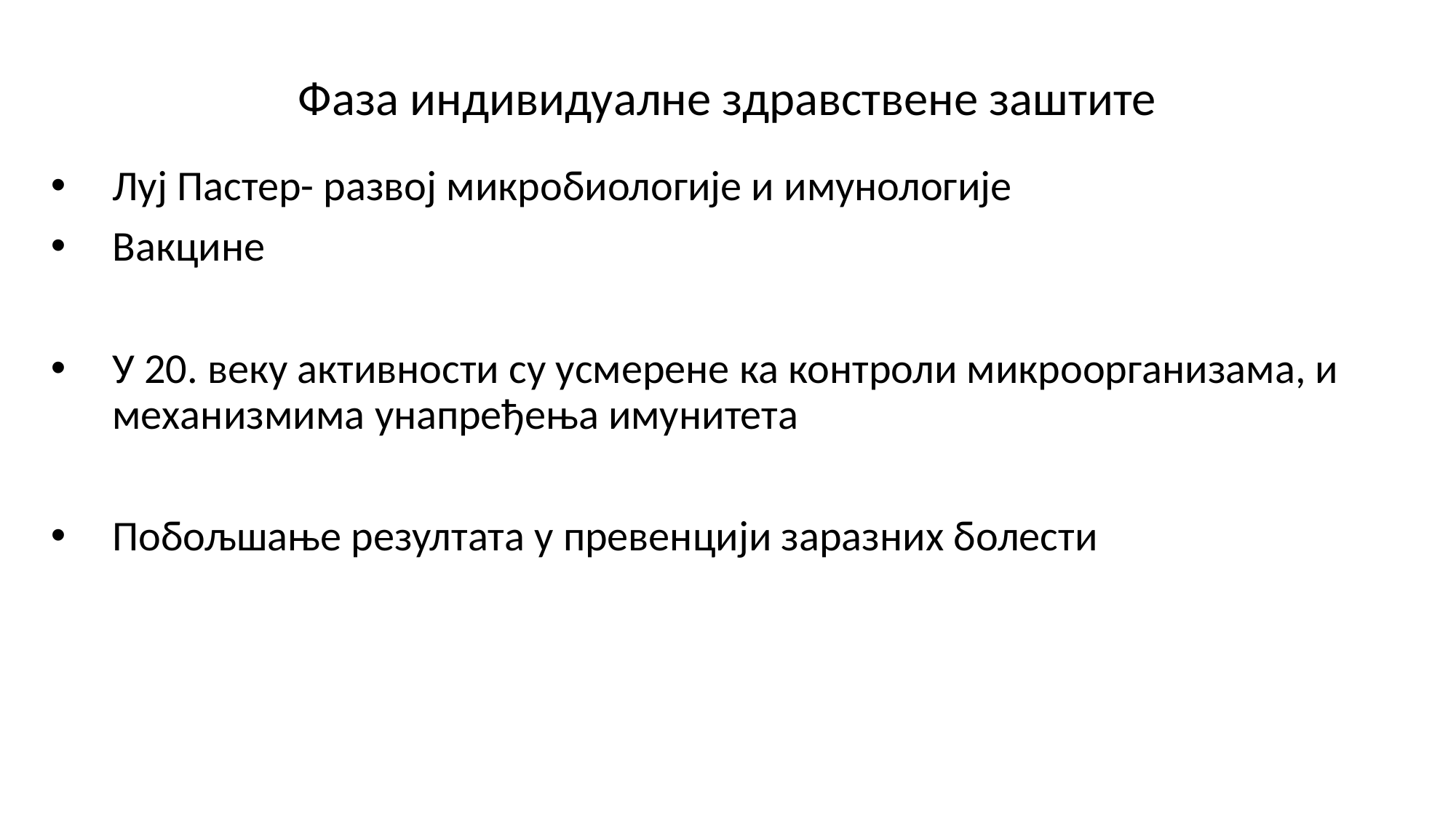

# Фаза индивидуалне здравствене заштите
Луј Пастер- развој микробиологије и имунологије
Вакцине

У 20. веку активности су усмерене ка контроли микроорганизама, и механизмима унапређења имунитета

Побољшање резултата у превенцији заразних болести